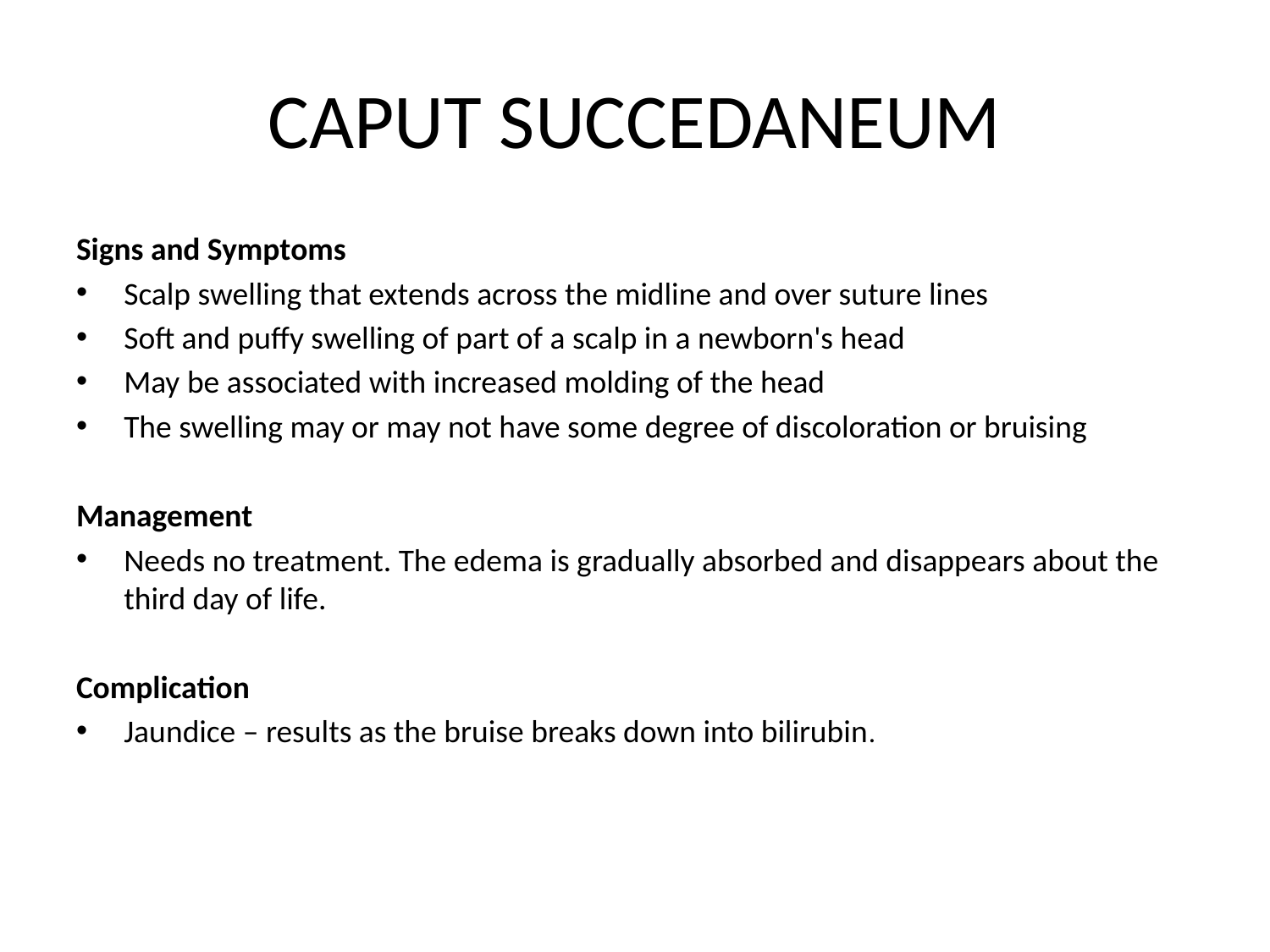

# CAPUT SUCCEDANEUM
Signs and Symptoms
Scalp swelling that extends across the midline and over suture lines
Soft and puffy swelling of part of a scalp in a newborn's head
May be associated with increased molding of the head
The swelling may or may not have some degree of discoloration or bruising

Management
Needs no treatment. The edema is gradually absorbed and disappears about the third day of life.

Complication
Jaundice – results as the bruise breaks down into bilirubin.